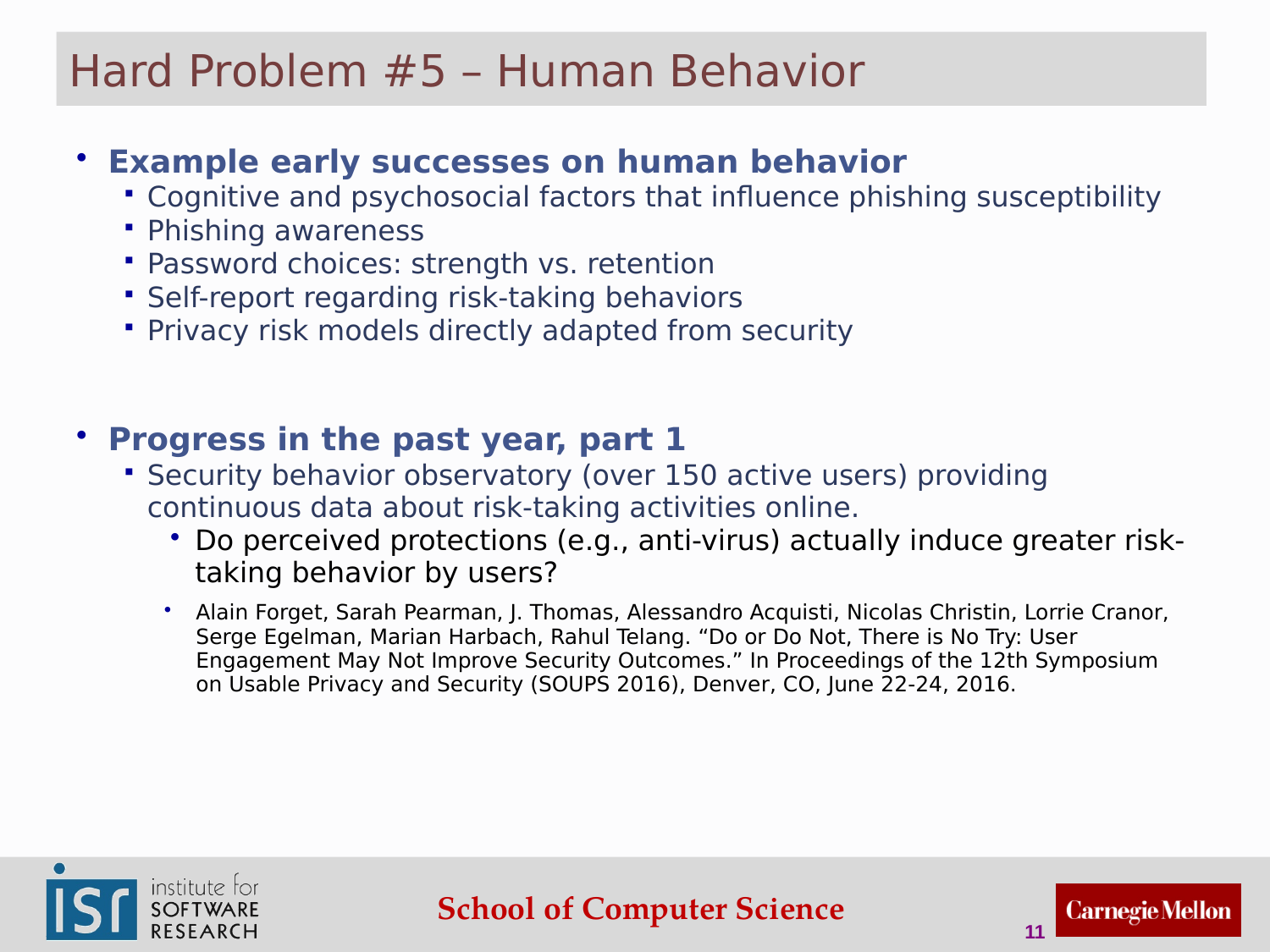

# Hard Problem #5 – Human Behavior
Example early successes on human behavior
Cognitive and psychosocial factors that influence phishing susceptibility
Phishing awareness
Password choices: strength vs. retention
Self-report regarding risk-taking behaviors
Privacy risk models directly adapted from security

Progress in the past year, part 1
Security behavior observatory (over 150 active users) providing continuous data about risk-taking activities online.
Do perceived protections (e.g., anti-virus) actually induce greater risk-taking behavior by users?
Alain Forget, Sarah Pearman, J. Thomas, Alessandro Acquisti, Nicolas Christin, Lorrie Cranor, Serge Egelman, Marian Harbach, Rahul Telang. “Do or Do Not, There is No Try: User Engagement May Not Improve Security Outcomes.” In Proceedings of the 12th Symposium on Usable Privacy and Security (SOUPS 2016), Denver, CO, June 22-24, 2016.
11